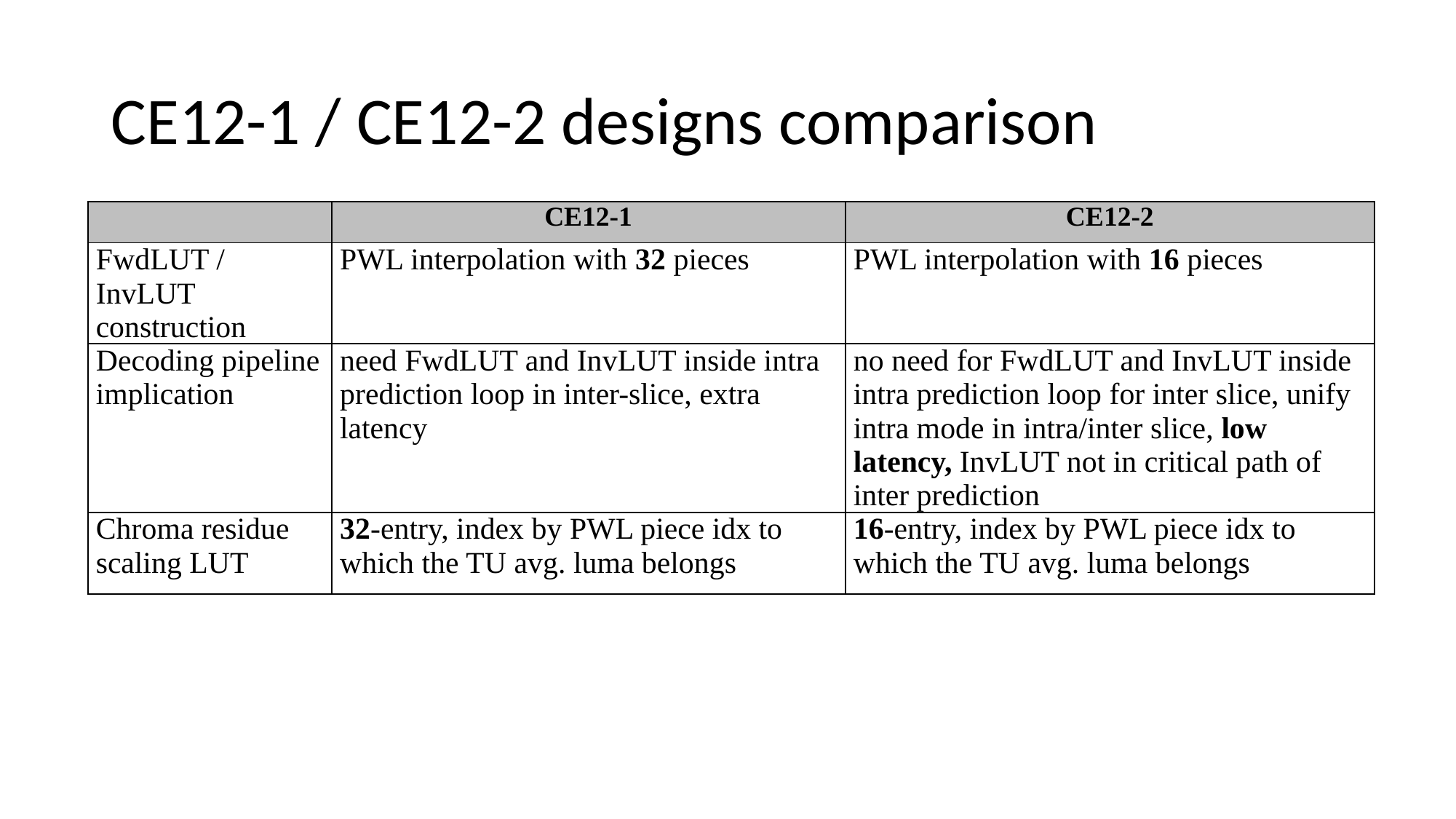

# CE12-1 / CE12-2 designs comparison
|  | CE12-1 | CE12-2 |
| --- | --- | --- |
| FwdLUT / InvLUT construction | PWL interpolation with 32 pieces | PWL interpolation with 16 pieces |
| Decoding pipeline implication | need FwdLUT and InvLUT inside intra prediction loop in inter-slice, extra latency | no need for FwdLUT and InvLUT inside intra prediction loop for inter slice, unify intra mode in intra/inter slice, low latency, InvLUT not in critical path of inter prediction |
| Chroma residue scaling LUT | 32-entry, index by PWL piece idx to which the TU avg. luma belongs | 16-entry, index by PWL piece idx to which the TU avg. luma belongs |